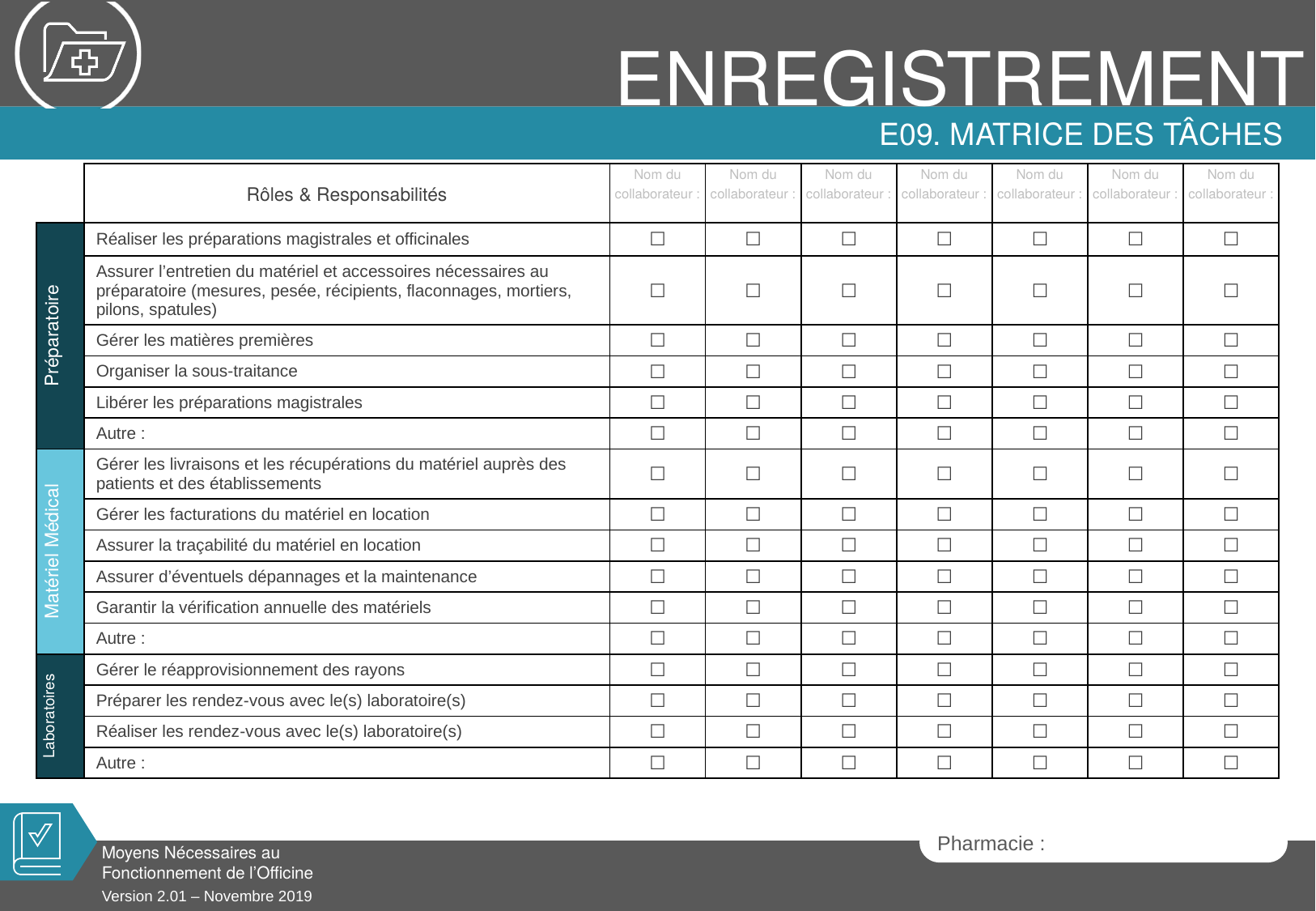

# E09. Matrice des tâches
|  | Rôles & Responsabilités | Nom du collaborateur : | Nom du collaborateur : | Nom du collaborateur : | Nom du collaborateur : | Nom du collaborateur : | Nom du collaborateur : | Nom du collaborateur : |
| --- | --- | --- | --- | --- | --- | --- | --- | --- |
| Préparatoire | Réaliser les préparations magistrales et officinales | ☐ | ☐ | ☐ | ☐ | ☐ | ☐ | ☐ |
|  | Assurer l’entretien du matériel et accessoires nécessaires au préparatoire (mesures, pesée, récipients, flaconnages, mortiers, pilons, spatules) | ☐ | ☐ | ☐ | ☐ | ☐ | ☐ | ☐ |
|  | Gérer les matières premières | ☐ | ☐ | ☐ | ☐ | ☐ | ☐ | ☐ |
|  | Organiser la sous-traitance | ☐ | ☐ | ☐ | ☐ | ☐ | ☐ | ☐ |
|  | Libérer les préparations magistrales | ☐ | ☐ | ☐ | ☐ | ☐ | ☐ | ☐ |
|  | Autre : | ☐ | ☐ | ☐ | ☐ | ☐ | ☐ | ☐ |
| Matériel Médical | Gérer les livraisons et les récupérations du matériel auprès des patients et des établissements | ☐ | ☐ | ☐ | ☐ | ☐ | ☐ | ☐ |
|  | Gérer les facturations du matériel en location | ☐ | ☐ | ☐ | ☐ | ☐ | ☐ | ☐ |
|  | Assurer la traçabilité du matériel en location | ☐ | ☐ | ☐ | ☐ | ☐ | ☐ | ☐ |
|  | Assurer d’éventuels dépannages et la maintenance | ☐ | ☐ | ☐ | ☐ | ☐ | ☐ | ☐ |
|  | Garantir la vérification annuelle des matériels | ☐ | ☐ | ☐ | ☐ | ☐ | ☐ | ☐ |
|  | Autre : | ☐ | ☐ | ☐ | ☐ | ☐ | ☐ | ☐ |
| Laboratoires | Gérer le réapprovisionnement des rayons | ☐ | ☐ | ☐ | ☐ | ☐ | ☐ | ☐ |
|  | Préparer les rendez-vous avec le(s) laboratoire(s) | ☐ | ☐ | ☐ | ☐ | ☐ | ☐ | ☐ |
|  | Réaliser les rendez-vous avec le(s) laboratoire(s) | ☐ | ☐ | ☐ | ☐ | ☐ | ☐ | ☐ |
|  | Autre : | ☐ | ☐ | ☐ | ☐ | ☐ | ☐ | ☐ |